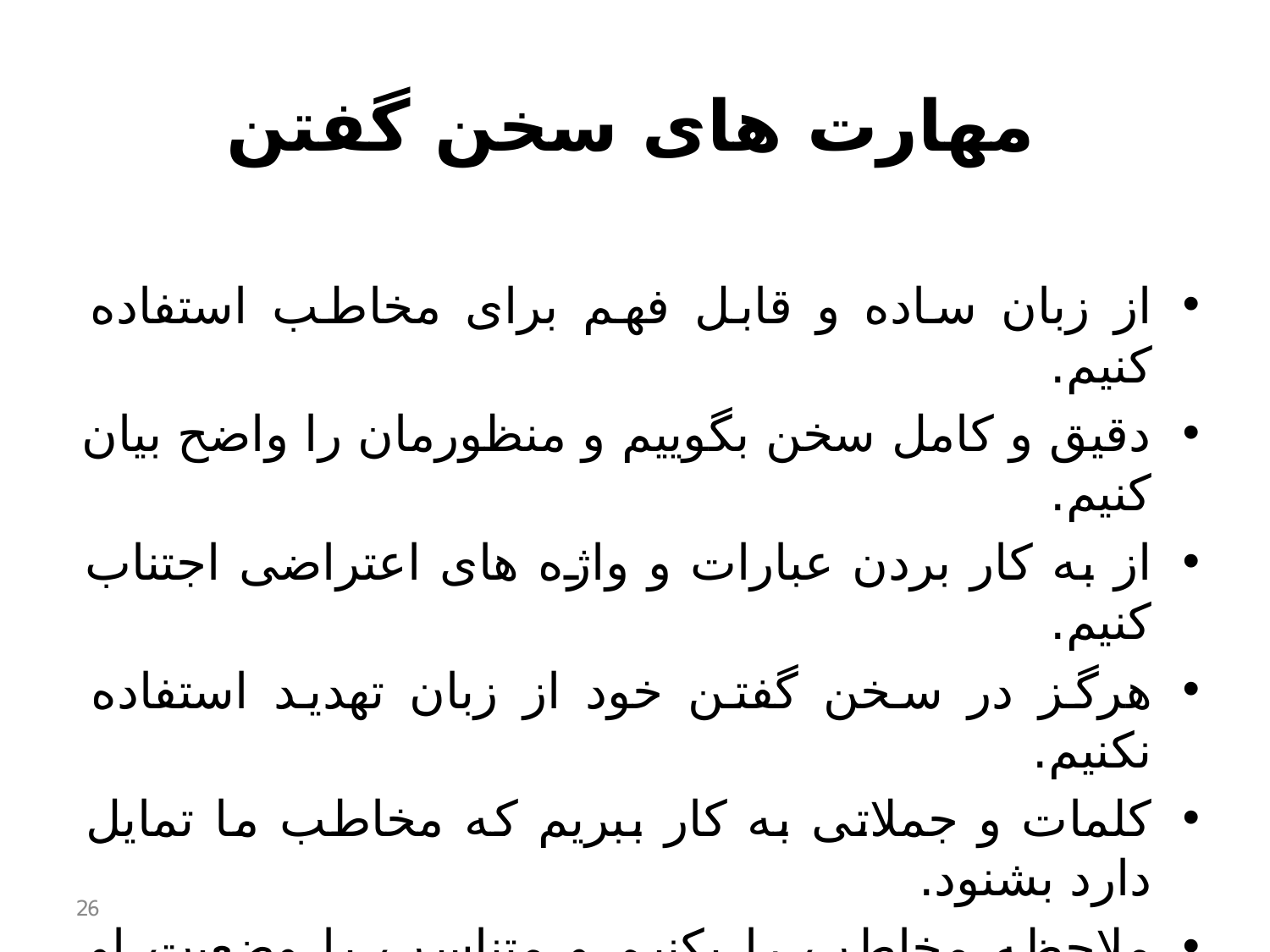

# مهارت های سخن گفتن
از زبان ساده و قابل فهم برای مخاطب استفاده کنيم.
دقيق و کامل سخن بگوييم و منظورمان را واضح بيان کنيم.
از به کار بردن عبارات و واژه های اعتراضی اجتناب کنيم.
هرگز در سخن گفتن خود از زبان تهديد استفاده نکنيم.
کلمات و جملاتی به کار ببريم که مخاطب ما تمايل دارد بشنود.
ملاحظه مخاطب را بکنيم و متناسب با وضعيت او سخن بگوييم.

26